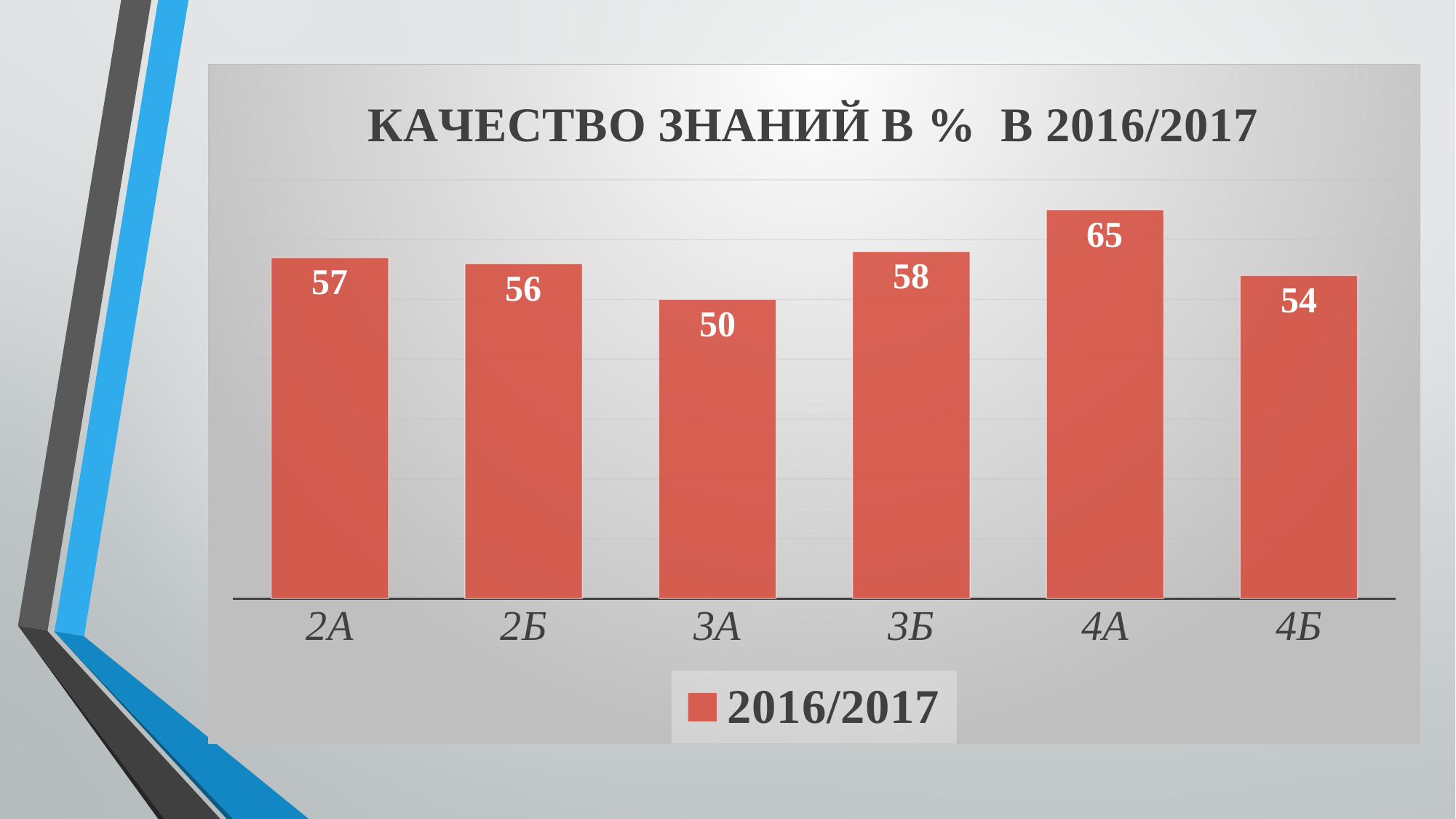

### Chart: КАЧЕСТВО ЗНАНИЙ В %  В 2016/2017

| Category | 2016/2017 |
|---|---|
| 2А | 57.0 |
| 2Б | 56.0 |
| 3А | 50.0 |
| 3Б | 58.0 |
| 4А | 65.0 |
| 4Б | 54.0 |